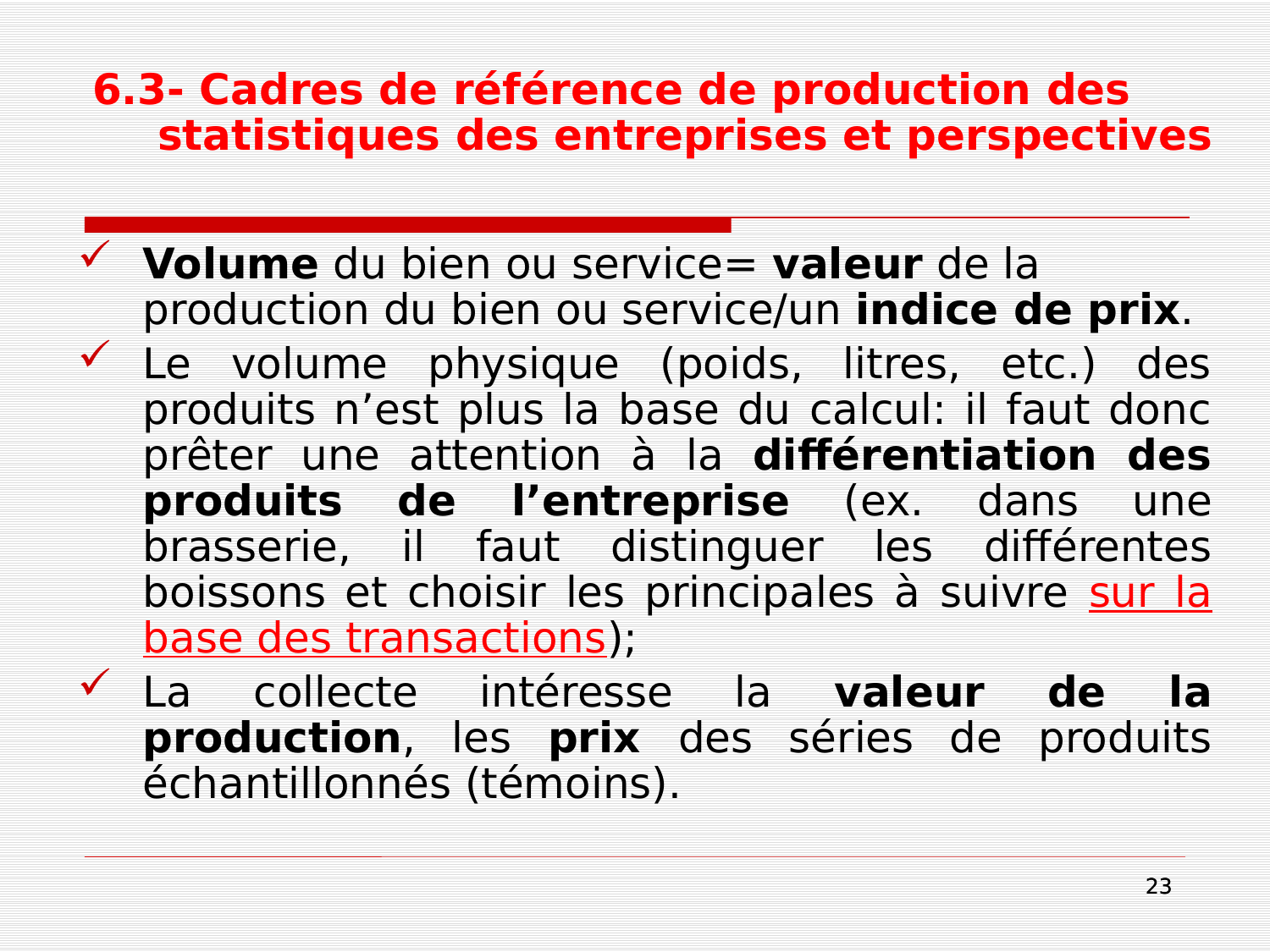

# 6.3- Cadres de référence de production des statistiques des entreprises et perspectives
Volume du bien ou service= valeur de la production du bien ou service/un indice de prix.
Le volume physique (poids, litres, etc.) des produits n’est plus la base du calcul: il faut donc prêter une attention à la différentiation des produits de l’entreprise (ex. dans une brasserie, il faut distinguer les différentes boissons et choisir les principales à suivre sur la base des transactions);
La collecte intéresse la valeur de la production, les prix des séries de produits échantillonnés (témoins).
23
23